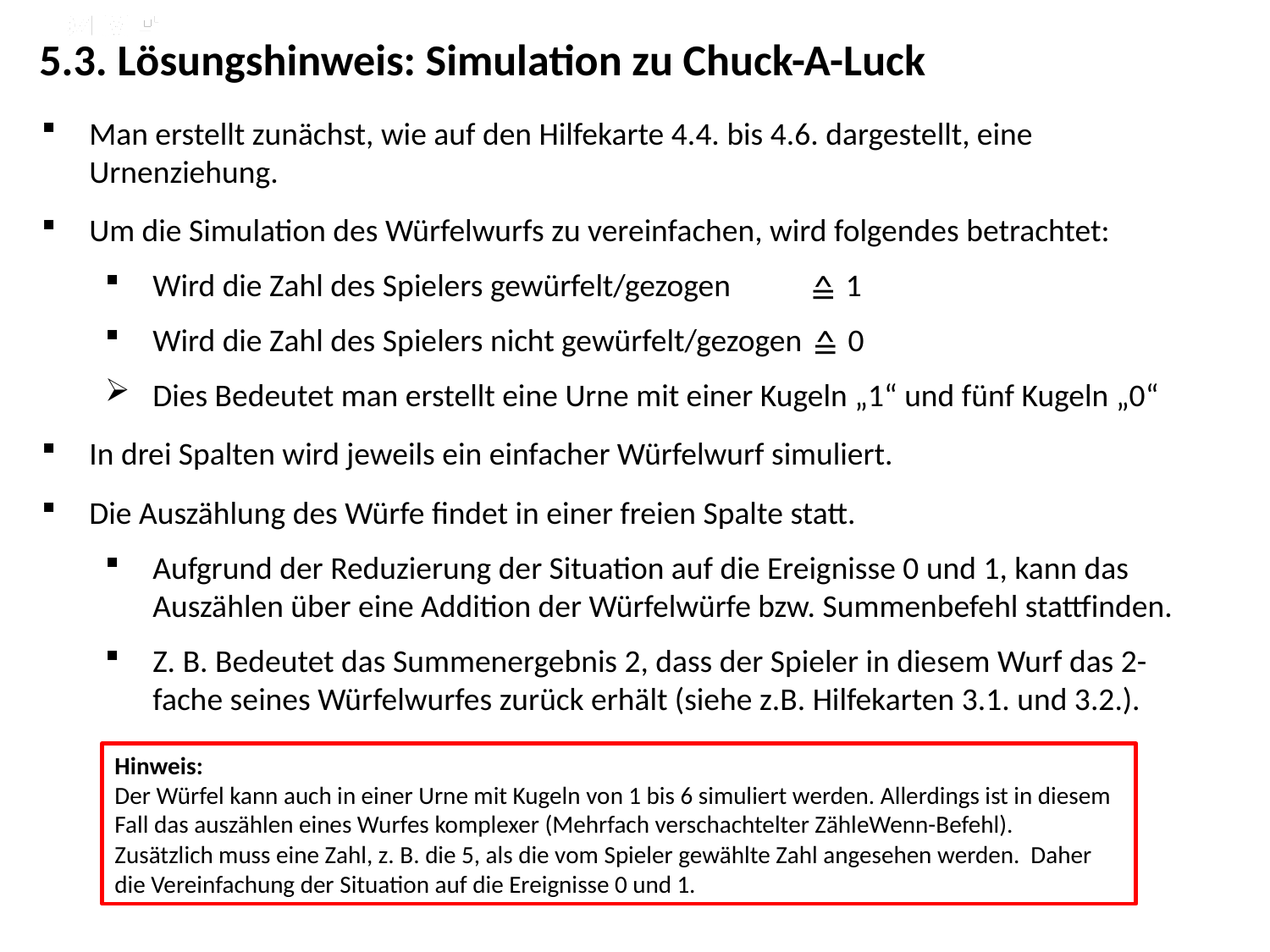

# 5.3. Lösungshinweis: Simulation zu Chuck-A-Luck
Man erstellt zunächst, wie auf den Hilfekarte 4.4. bis 4.6. dargestellt, eine Urnenziehung.
Um die Simulation des Würfelwurfs zu vereinfachen, wird folgendes betrachtet:
Wird die Zahl des Spielers gewürfelt/gezogen           ≙ 1
Wird die Zahl des Spielers nicht gewürfelt/gezogen ≙ 0
Dies Bedeutet man erstellt eine Urne mit einer Kugeln „1“ und fünf Kugeln „0“
In drei Spalten wird jeweils ein einfacher Würfelwurf simuliert.
Die Auszählung des Würfe findet in einer freien Spalte statt.
Aufgrund der Reduzierung der Situation auf die Ereignisse 0 und 1, kann das Auszählen über eine Addition der Würfelwürfe bzw. Summenbefehl stattfinden.
Z. B. Bedeutet das Summenergebnis 2, dass der Spieler in diesem Wurf das 2-fache seines Würfelwurfes zurück erhält (siehe z.B. Hilfekarten 3.1. und 3.2.).
Hinweis:
Der Würfel kann auch in einer Urne mit Kugeln von 1 bis 6 simuliert werden. Allerdings ist in diesem Fall das auszählen eines Wurfes komplexer (Mehrfach verschachtelter ZähleWenn-Befehl).
Zusätzlich muss eine Zahl, z. B. die 5, als die vom Spieler gewählte Zahl angesehen werden.  Daher die Vereinfachung der Situation auf die Ereignisse 0 und 1.